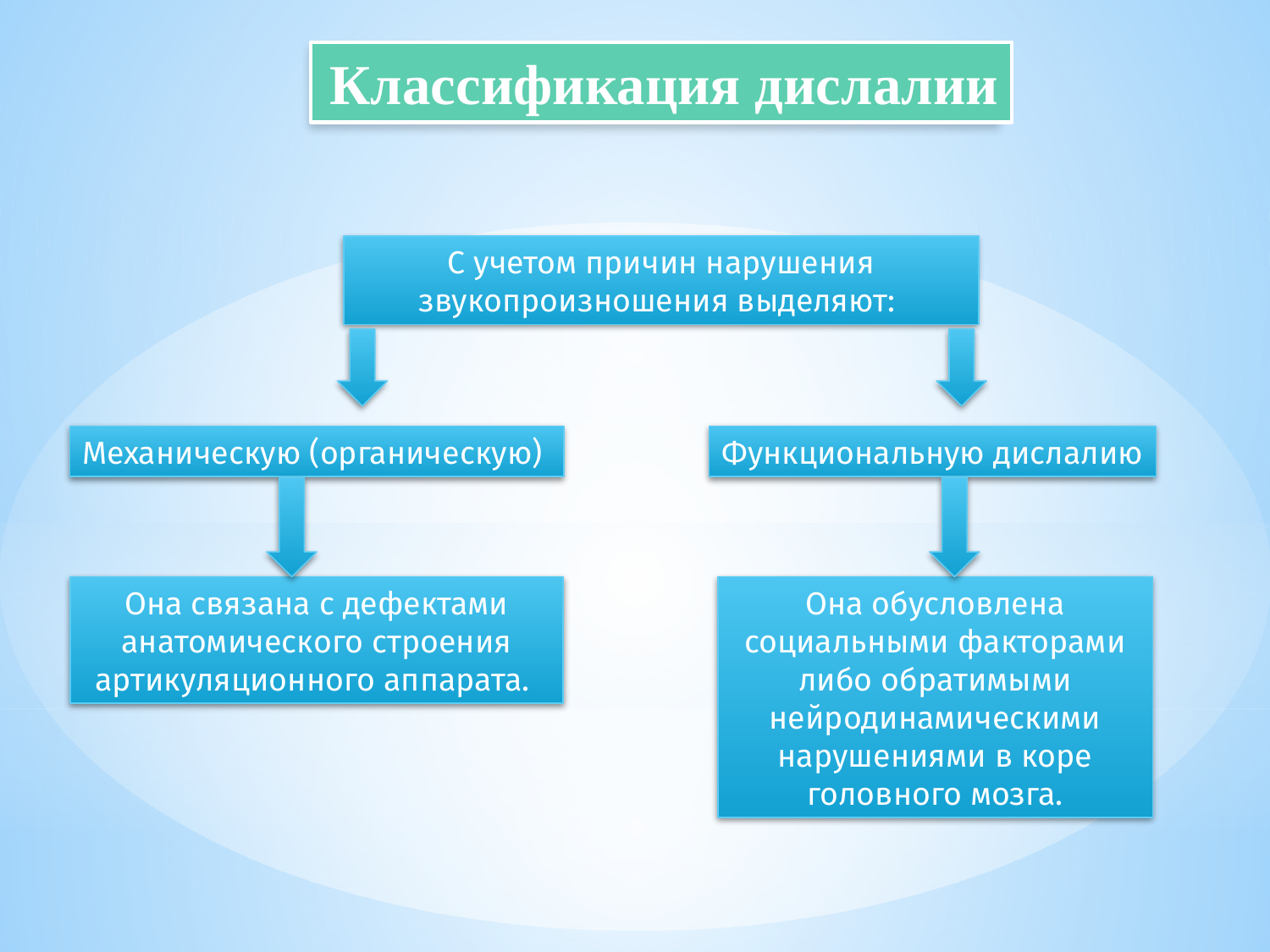

Классификация дислалии
С учетом причин нарушения звукопроизношения выделяют:

Механическую (органическую)
Функциональную дислалию

Она связана с дефектами анатомического строения артикуляционного аппарата.
Она обусловлена социальными факторами либо обратимыми нейродинамическими нарушениями в коре головного мозга.